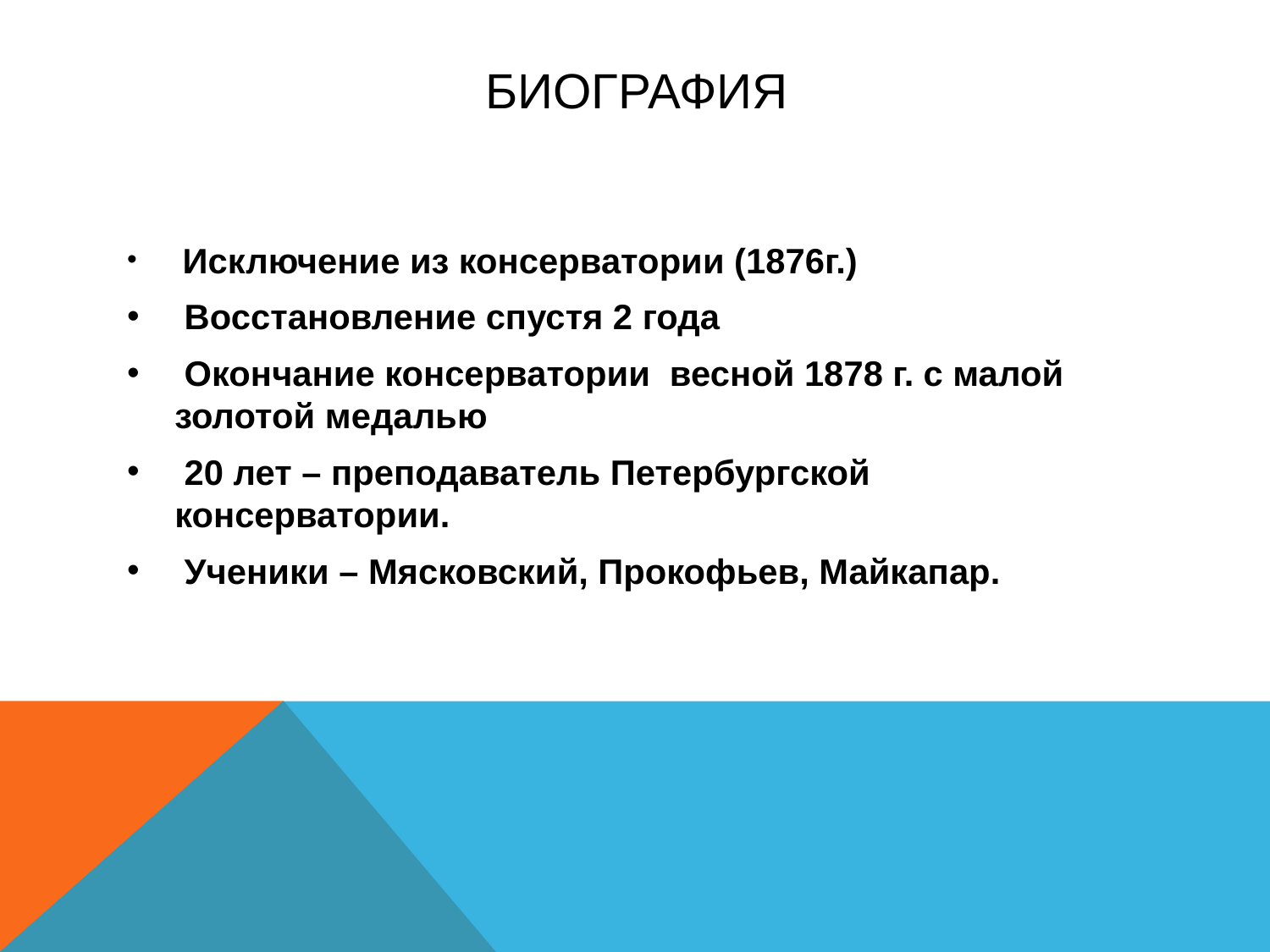

# Биография

 Исключение из консерватории (1876г.)
 Восстановление спустя 2 года
 Окончание консерватории  весной 1878 г. с малой золотой медалью
 20 лет – преподаватель Петербургской консерватории.
 Ученики – Мясковский, Прокофьев, Майкапар.